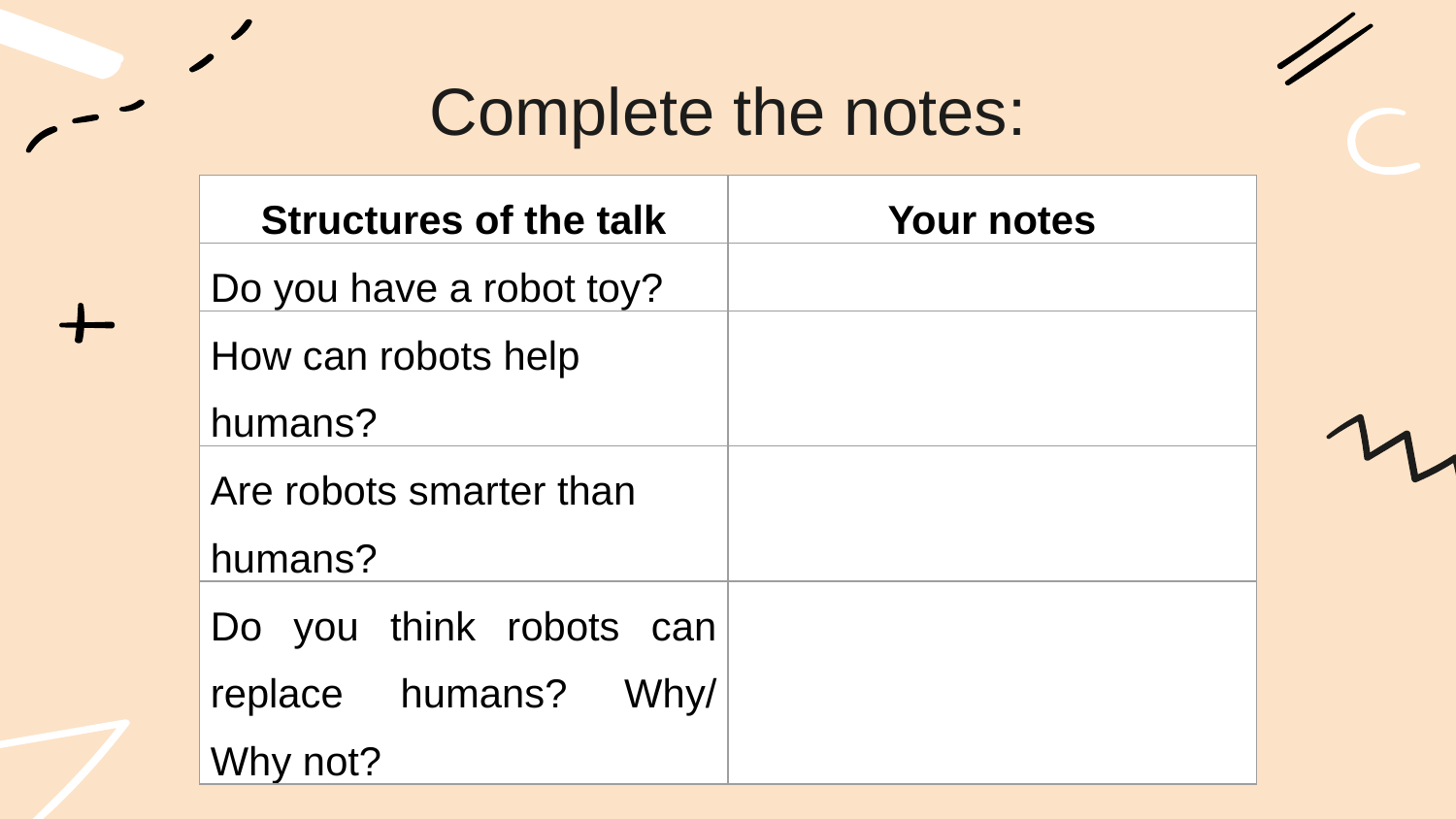

Complete the notes:
| Structures of the talk | Your notes |
| --- | --- |
| Do you have a robot toy? |  |
| How can robots help humans? |  |
| Are robots smarter than humans? |  |
| Do you think robots can replace humans? Why/ Why not? |  |